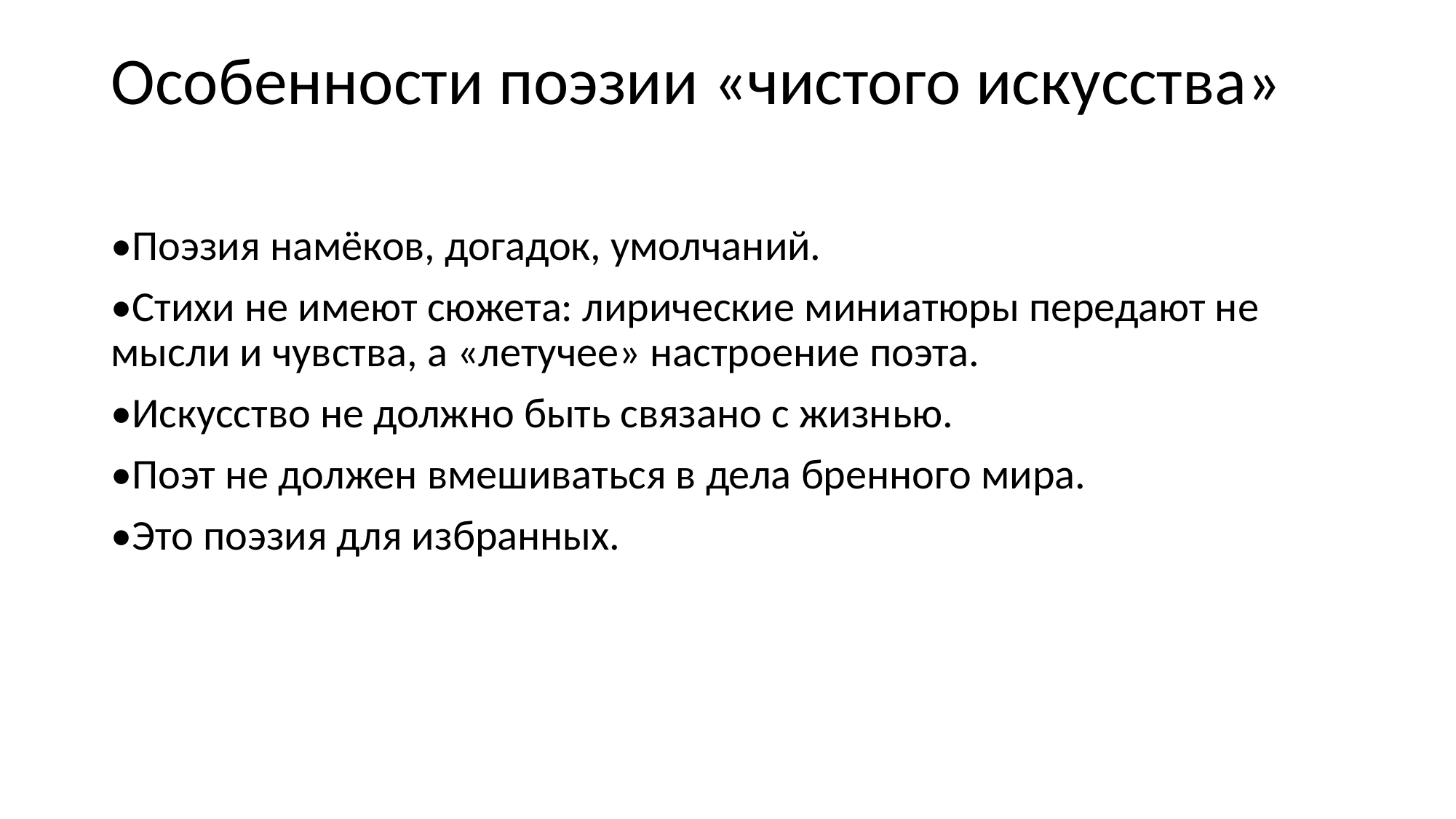

# Особенности поэзии «чистого искусства»
•Поэзия намёков, догадок, умолчаний.
•Стихи не имеют сюжета: лирические миниатюры передают не мысли и чувства, а «летучее» настроение поэта.
•Искусство не должно быть связано с жизнью.
•Поэт не должен вмешиваться в дела бренного мира.
•Это поэзия для избранных.